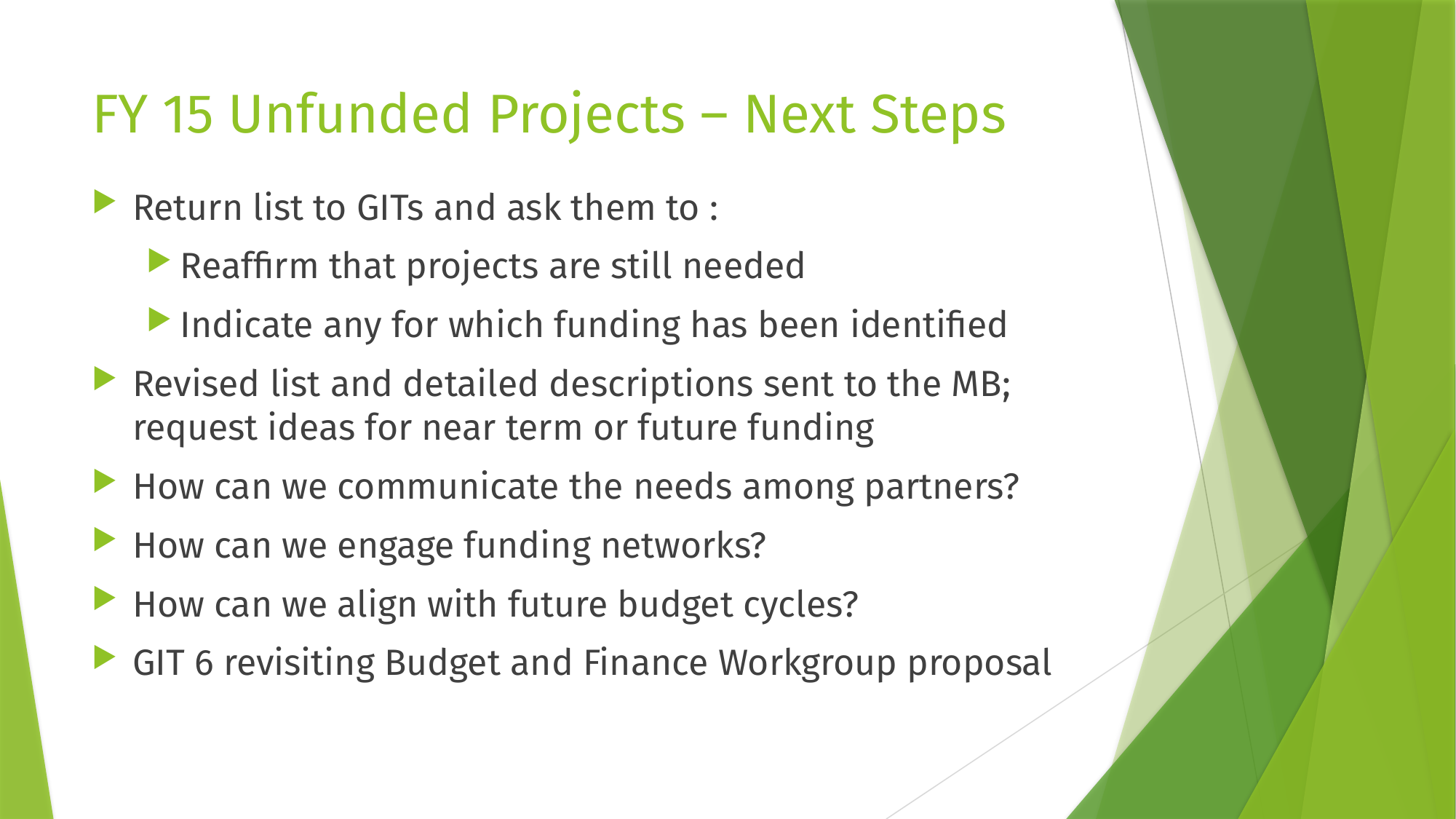

# FY 15 Unfunded Projects – Next Steps
Return list to GITs and ask them to :
Reaffirm that projects are still needed
Indicate any for which funding has been identified
Revised list and detailed descriptions sent to the MB; request ideas for near term or future funding
How can we communicate the needs among partners?
How can we engage funding networks?
How can we align with future budget cycles?
GIT 6 revisiting Budget and Finance Workgroup proposal